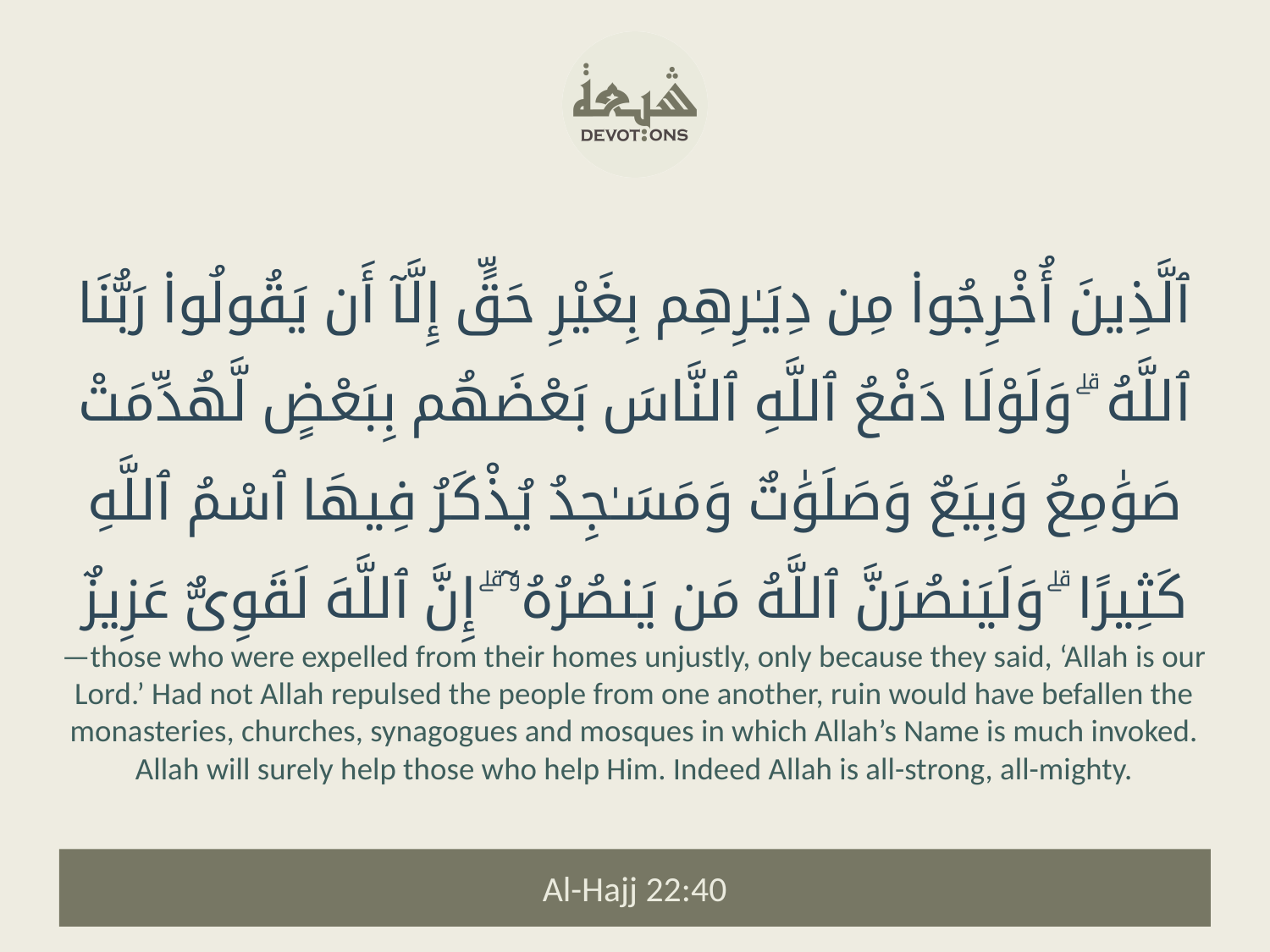

ٱلَّذِينَ أُخْرِجُوا۟ مِن دِيَـٰرِهِم بِغَيْرِ حَقٍّ إِلَّآ أَن يَقُولُوا۟ رَبُّنَا ٱللَّهُ ۗ وَلَوْلَا دَفْعُ ٱللَّهِ ٱلنَّاسَ بَعْضَهُم بِبَعْضٍ لَّهُدِّمَتْ صَوَٰمِعُ وَبِيَعٌ وَصَلَوَٰتٌ وَمَسَـٰجِدُ يُذْكَرُ فِيهَا ٱسْمُ ٱللَّهِ كَثِيرًا ۗ وَلَيَنصُرَنَّ ٱللَّهُ مَن يَنصُرُهُۥٓ ۗ إِنَّ ٱللَّهَ لَقَوِىٌّ عَزِيزٌ
—those who were expelled from their homes unjustly, only because they said, ‘Allah is our Lord.’ Had not Allah repulsed the people from one another, ruin would have befallen the monasteries, churches, synagogues and mosques in which Allah’s Name is much invoked. Allah will surely help those who help Him. Indeed Allah is all-strong, all-mighty.
Al-Hajj 22:40